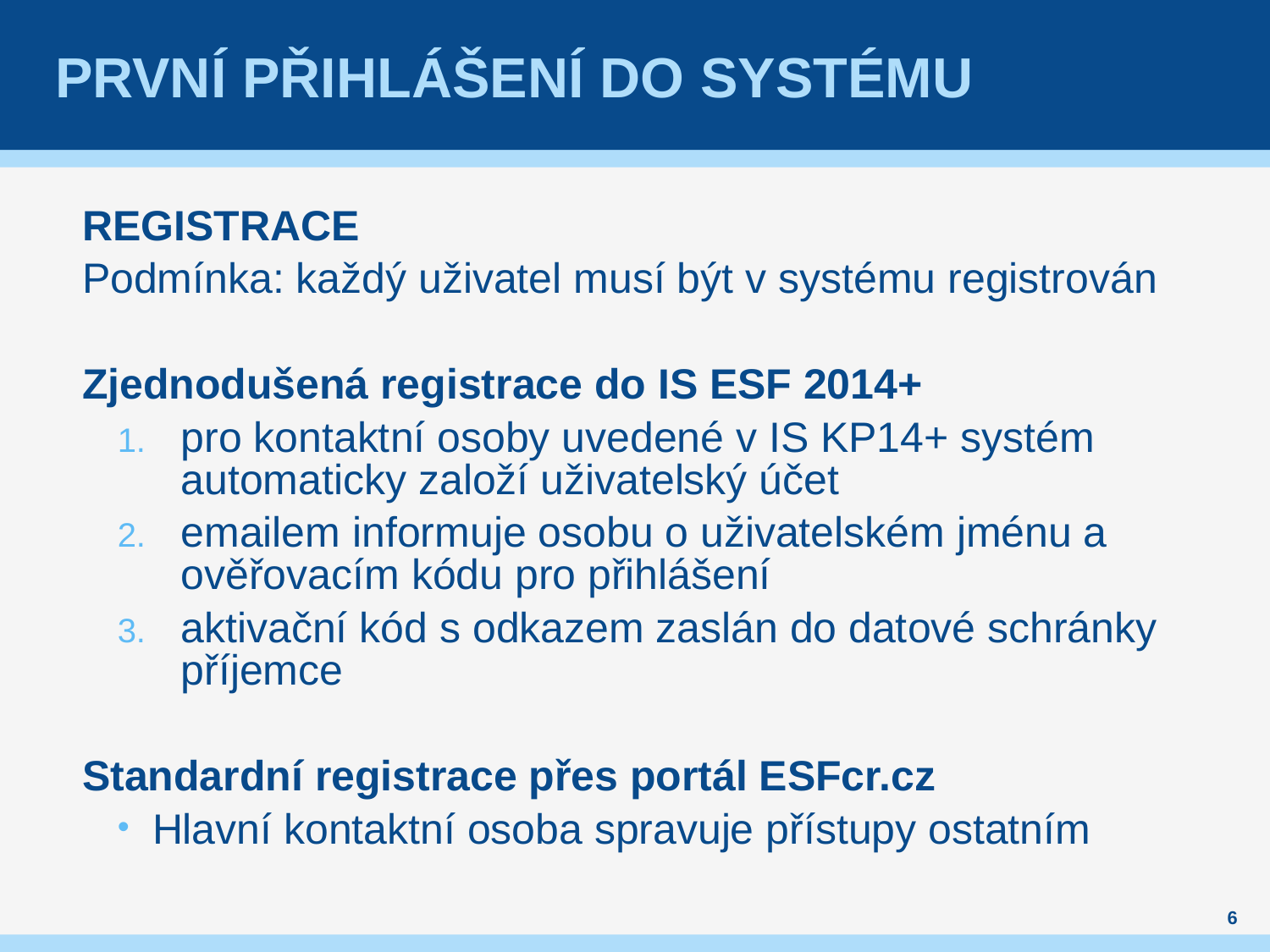

# První PŘIHLÁŠENÍ DO SYSTÉMU

REGISTRACE
Podmínka: každý uživatel musí být v systému registrován

Zjednodušená registrace do IS ESF 2014+
pro kontaktní osoby uvedené v IS KP14+ systém automaticky založí uživatelský účet
emailem informuje osobu o uživatelském jménu a ověřovacím kódu pro přihlášení
aktivační kód s odkazem zaslán do datové schránky příjemce

Standardní registrace přes portál ESFcr.cz
Hlavní kontaktní osoba spravuje přístupy ostatním

6